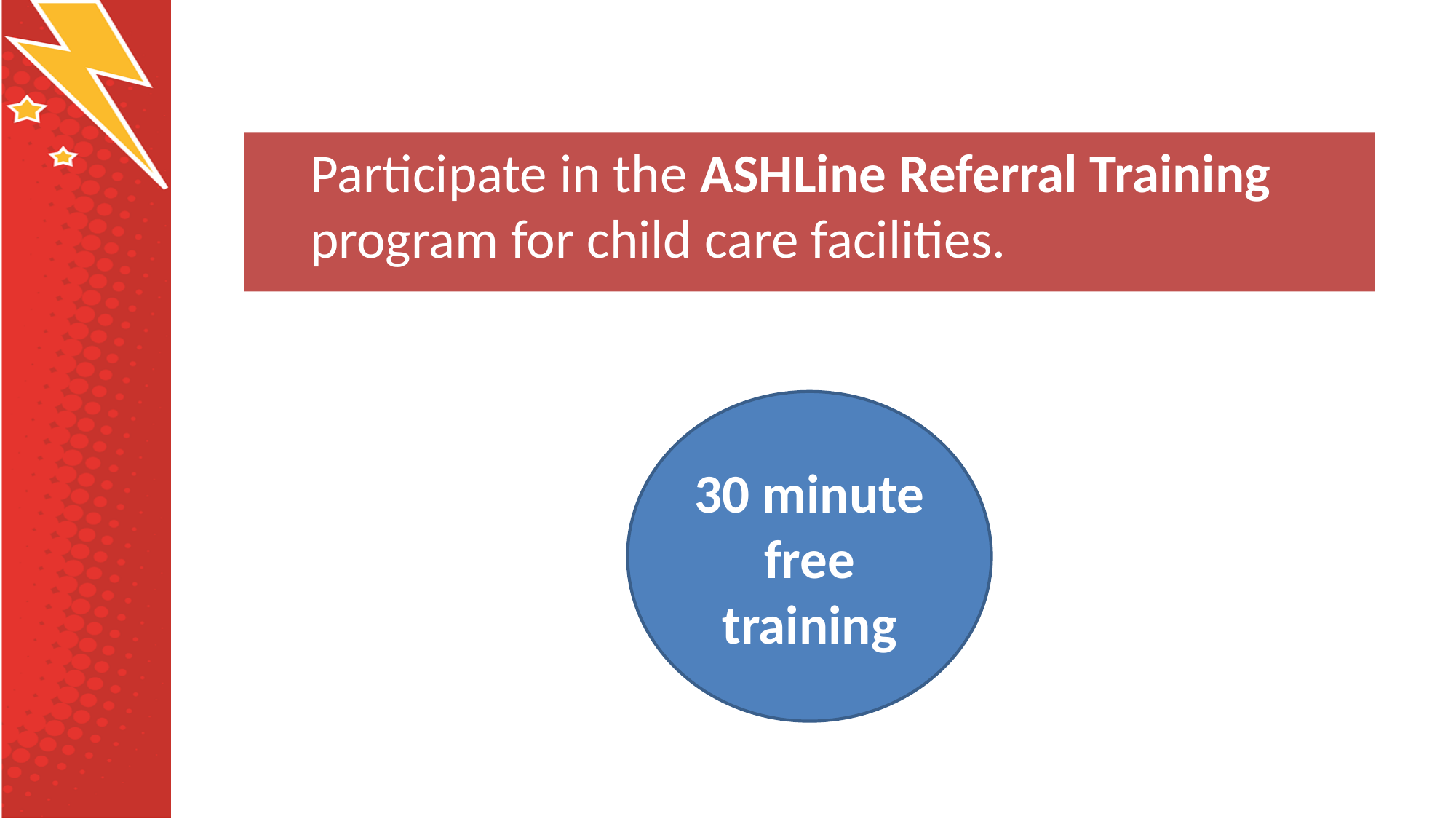

# Supercharge Standard 9 (optional)
Participate in the ASHLine Referral Training  program for child care facilities.

30 minute
free training